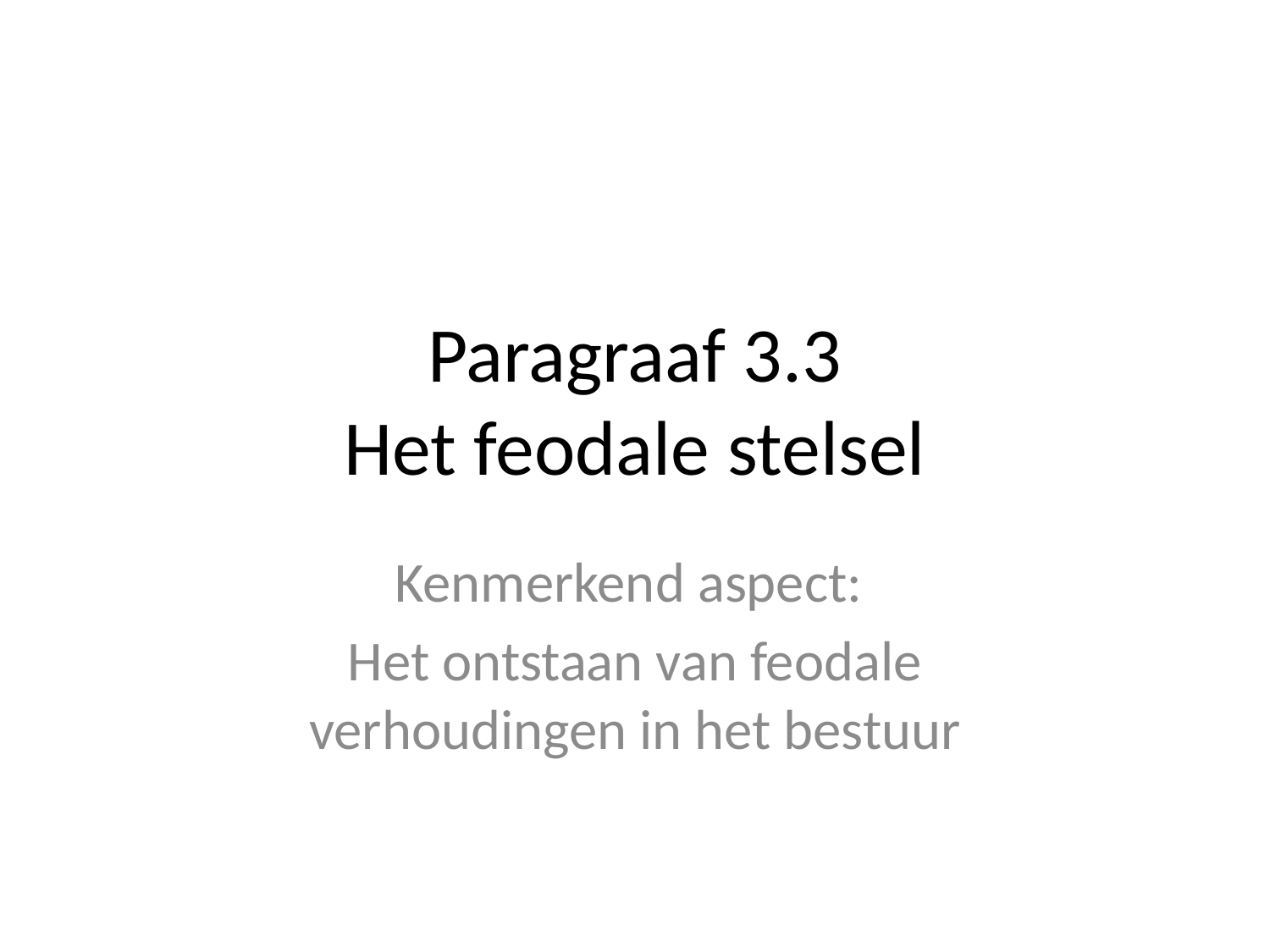

# Paragraaf 3.3 Het feodale stelsel
Kenmerkend aspect:
Het ontstaan van feodale verhoudingen in het bestuur